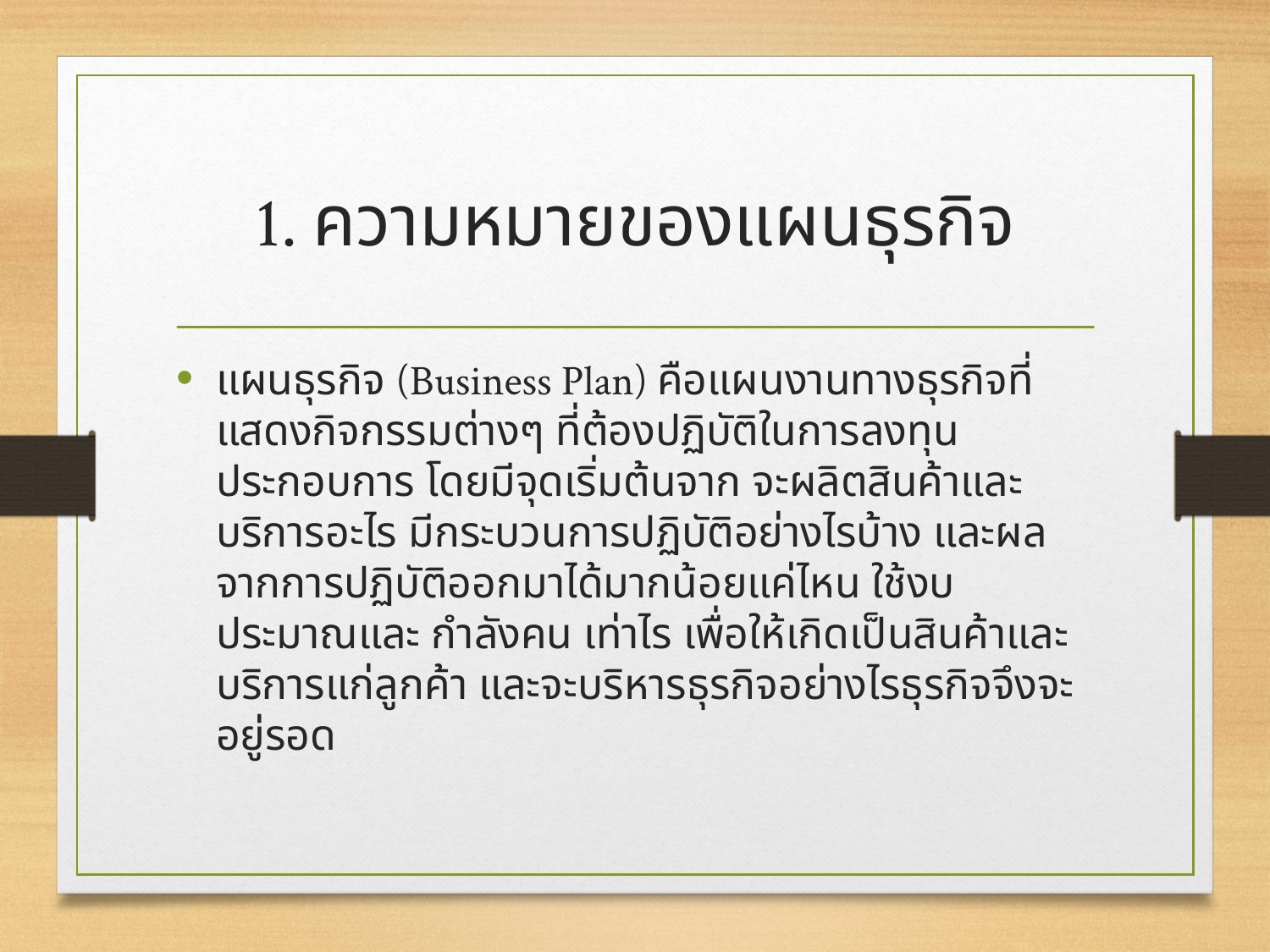

# 1. ความหมายของแผนธุรกิจ
แผนธุรกิจ (Business Plan) คือแผนงานทางธุรกิจที่แสดงกิจกรรมต่างๆ ที่ต้องปฏิบัติในการลงทุนประกอบการ โดยมีจุดเริ่มต้นจาก จะผลิตสินค้าและบริการอะไร มีกระบวนการปฏิบัติอย่างไรบ้าง และผลจากการปฏิบัติออกมาได้มากน้อยแค่ไหน ใช้งบประมาณและ กำลังคน เท่าไร เพื่อให้เกิดเป็นสินค้าและบริการแก่ลูกค้า และจะบริหารธุรกิจอย่างไรธุรกิจจึงจะอยู่รอด